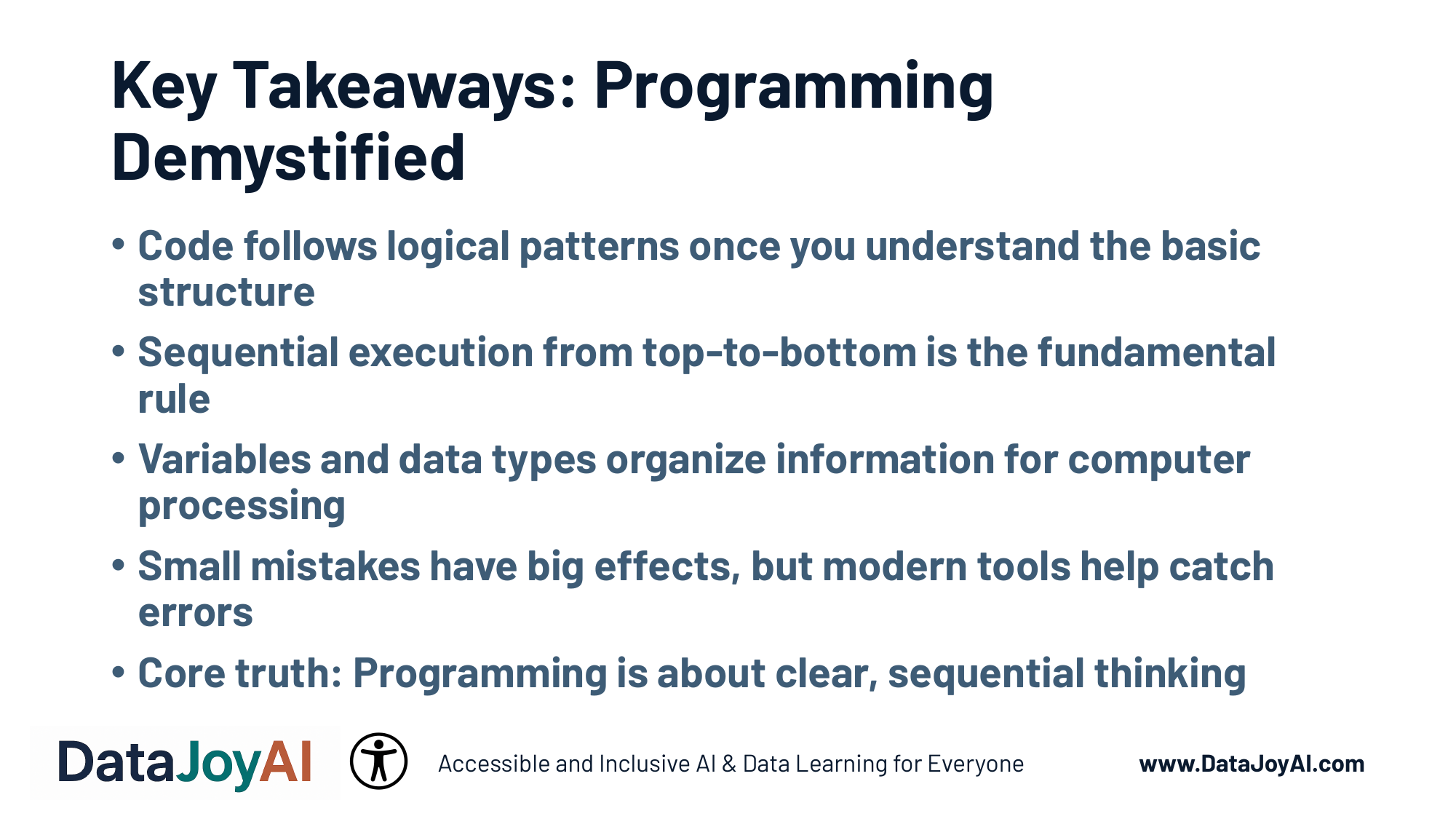

# Key Takeaways: Programming Demystified
Code follows logical patterns once you understand the basic structure
Sequential execution from top-to-bottom is the fundamental rule
Variables and data types organize information for computer processing
Small mistakes have big effects, but modern tools help catch errors
Core truth: Programming is about clear, sequential thinking